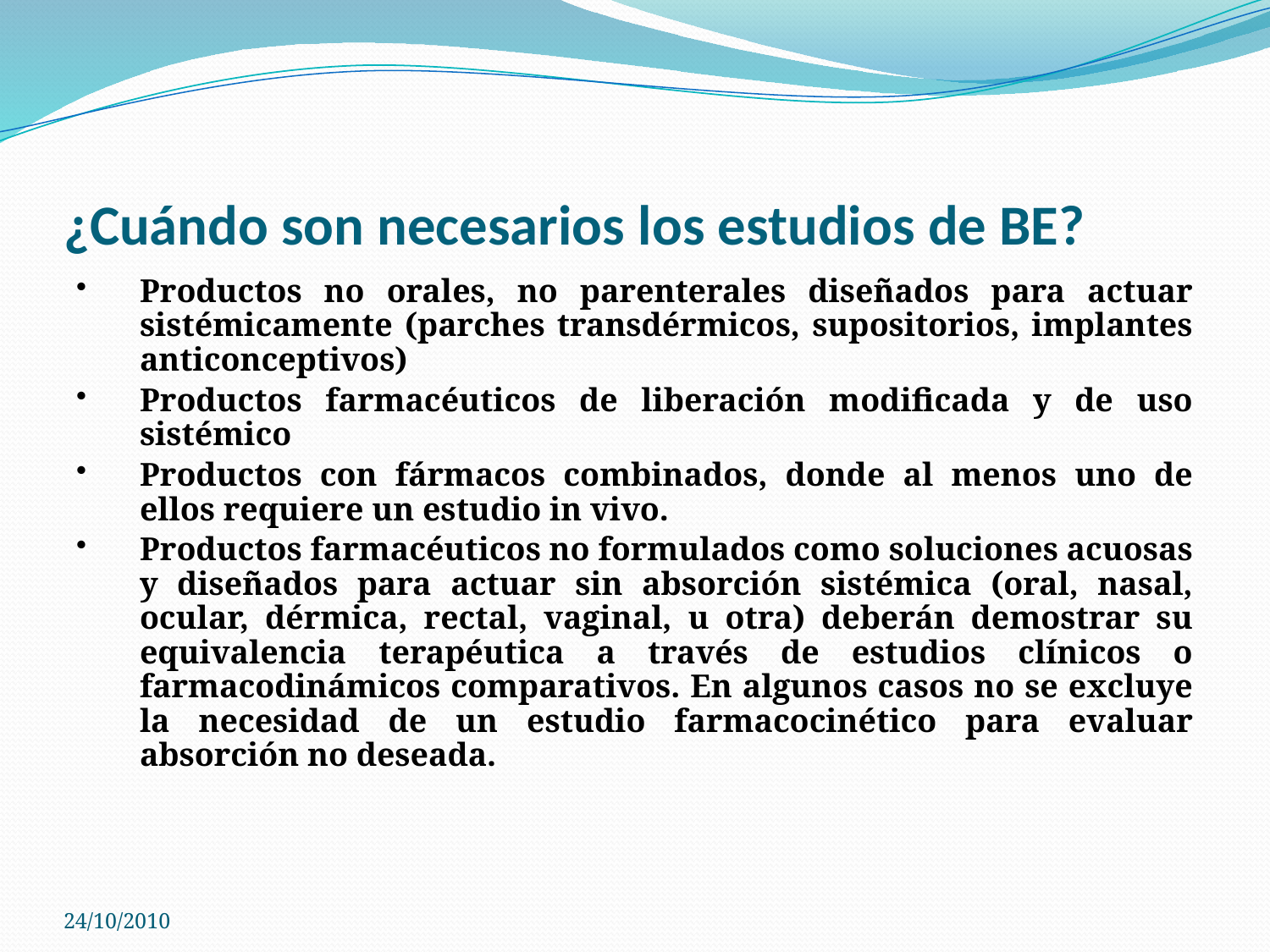

# ¿Cuándo son necesarios los estudios de BE?
Productos no orales, no parenterales diseñados para actuar sistémicamente (parches transdérmicos, supositorios, implantes anticonceptivos)
Productos farmacéuticos de liberación modificada y de uso sistémico
Productos con fármacos combinados, donde al menos uno de ellos requiere un estudio in vivo.
Productos farmacéuticos no formulados como soluciones acuosas y diseñados para actuar sin absorción sistémica (oral, nasal, ocular, dérmica, rectal, vaginal, u otra) deberán demostrar su equivalencia terapéutica a través de estudios clínicos o farmacodinámicos comparativos. En algunos casos no se excluye la necesidad de un estudio farmacocinético para evaluar absorción no deseada.
24/10/2010